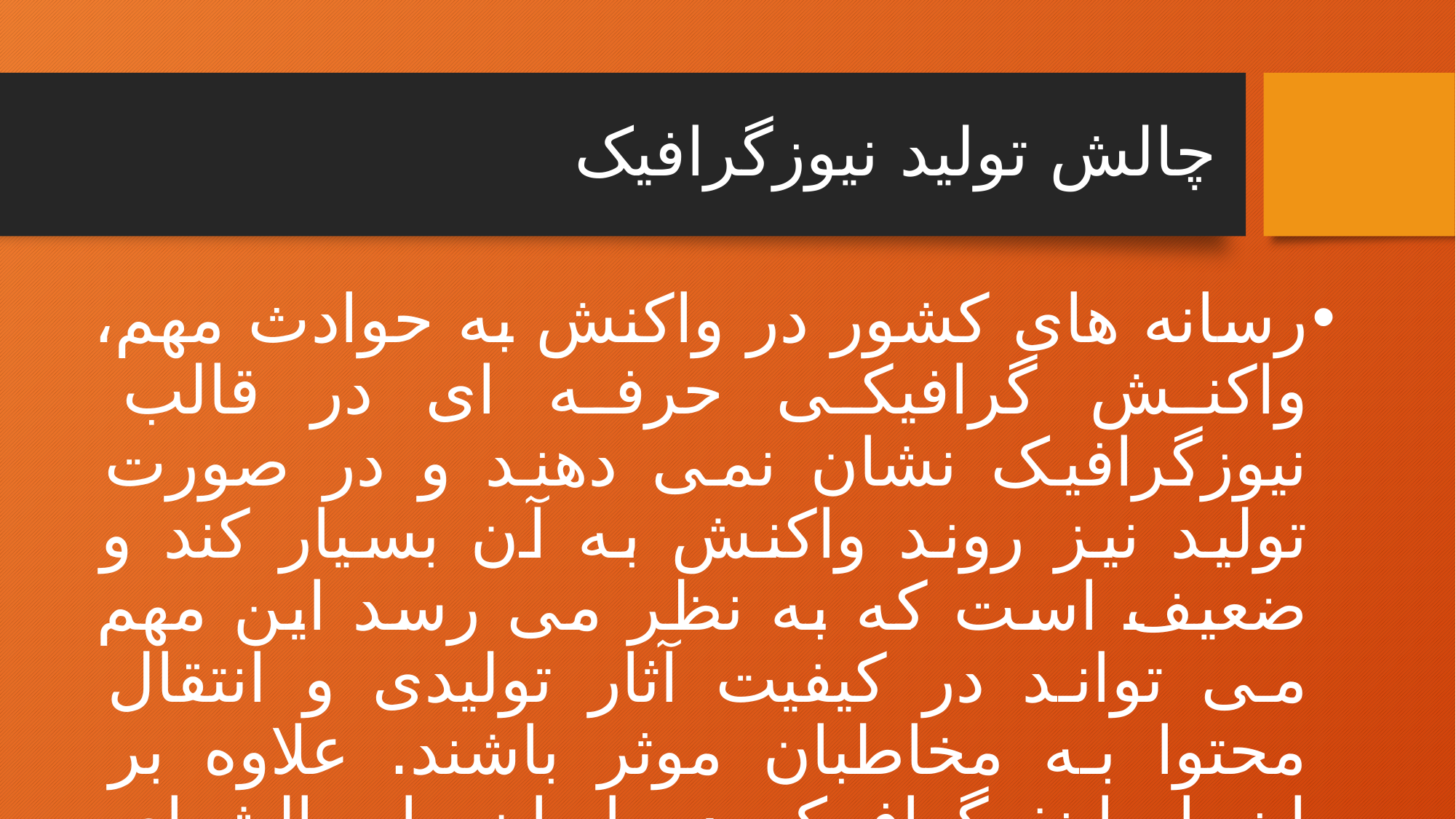

# چالش تولید نیوزگرافیک
رسانه های کشور در واکنش به حوادث مهم، واکنش گرافیکی حرفه ای در قالب نیوزگرافیک نشان نمی دهند و در صورت تولید نیز روند واکنش به آن بسیار کند و ضعیف است که به نظر می رسد این مهم می تواند در کیفیت آثار تولیدی و انتقال محتوا به مخاطبان موثر باشند. علاوه بر اینها، اینفوگرافیک در ایران با چالشهای دیگری نیز روبروست.